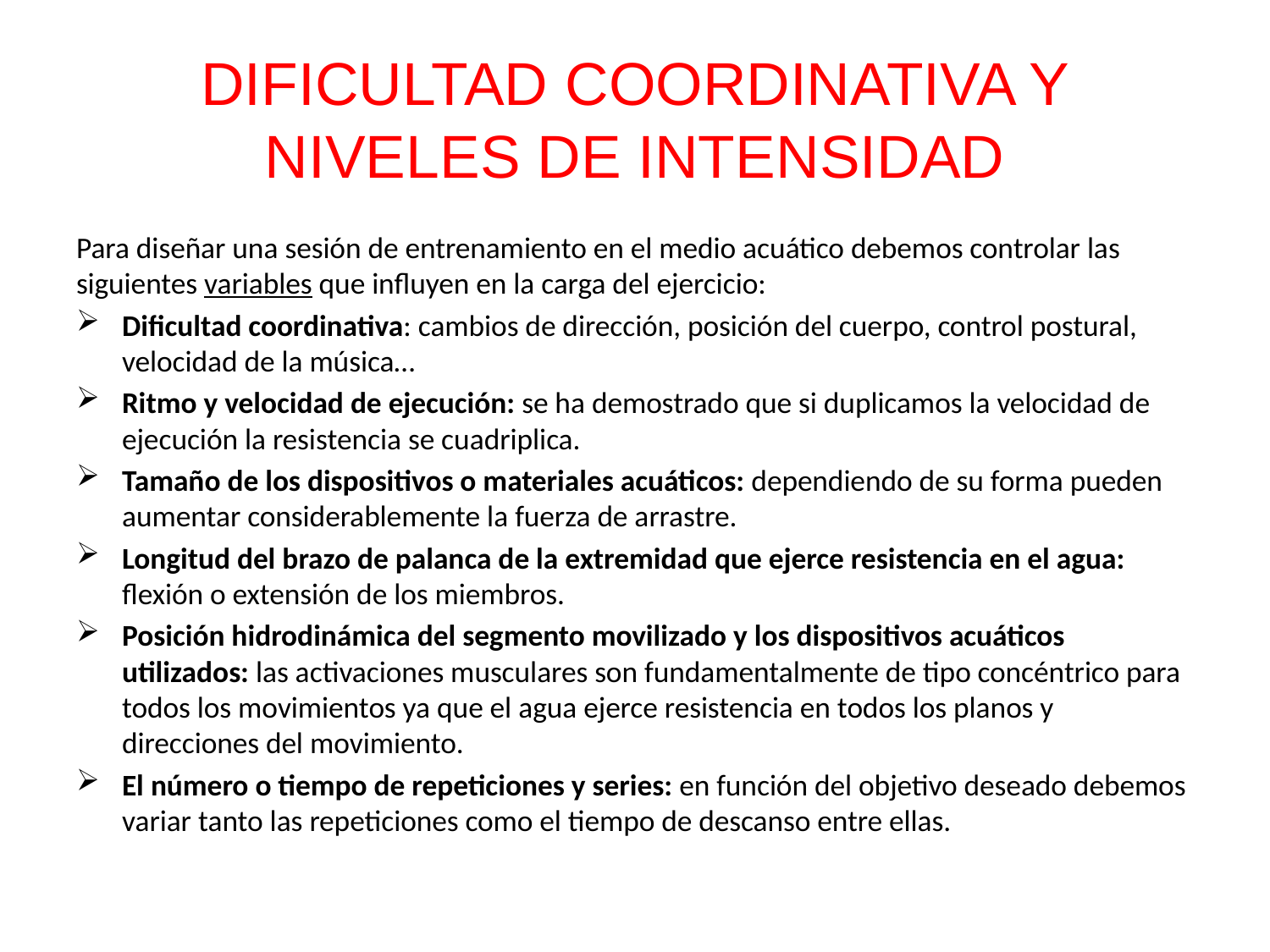

# DIFICULTAD COORDINATIVA Y NIVELES DE INTENSIDAD
Para diseñar una sesión de entrenamiento en el medio acuático debemos controlar las siguientes variables que influyen en la carga del ejercicio:
Dificultad coordinativa: cambios de dirección, posición del cuerpo, control postural, velocidad de la música…
Ritmo y velocidad de ejecución: se ha demostrado que si duplicamos la velocidad de ejecución la resistencia se cuadriplica.
Tamaño de los dispositivos o materiales acuáticos: dependiendo de su forma pueden aumentar considerablemente la fuerza de arrastre.
Longitud del brazo de palanca de la extremidad que ejerce resistencia en el agua: flexión o extensión de los miembros.
Posición hidrodinámica del segmento movilizado y los dispositivos acuáticos utilizados: las activaciones musculares son fundamentalmente de tipo concéntrico para todos los movimientos ya que el agua ejerce resistencia en todos los planos y direcciones del movimiento.
El número o tiempo de repeticiones y series: en función del objetivo deseado debemos variar tanto las repeticiones como el tiempo de descanso entre ellas.